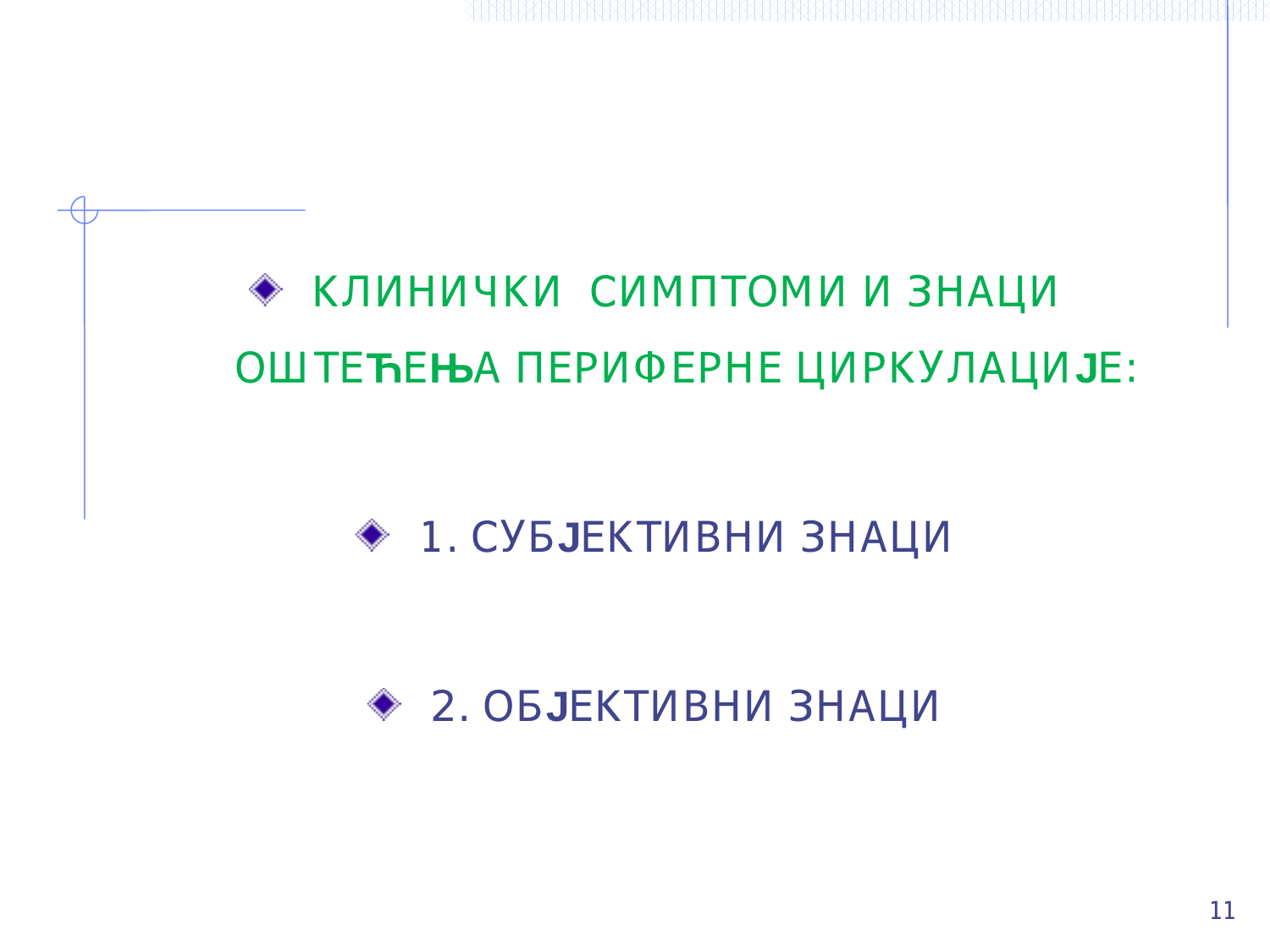

#
КЛИНИЧКИ  СИМПТОМИ И ЗНАЦИ ОШТЕЋЕЊА ПЕРИФЕРНЕ ЦИРКУЛАЦИЈЕ:

1. СУБЈЕКТИВНИ ЗНАЦИ

2. ОБЈЕКТИВНИ ЗНАЦИ
11